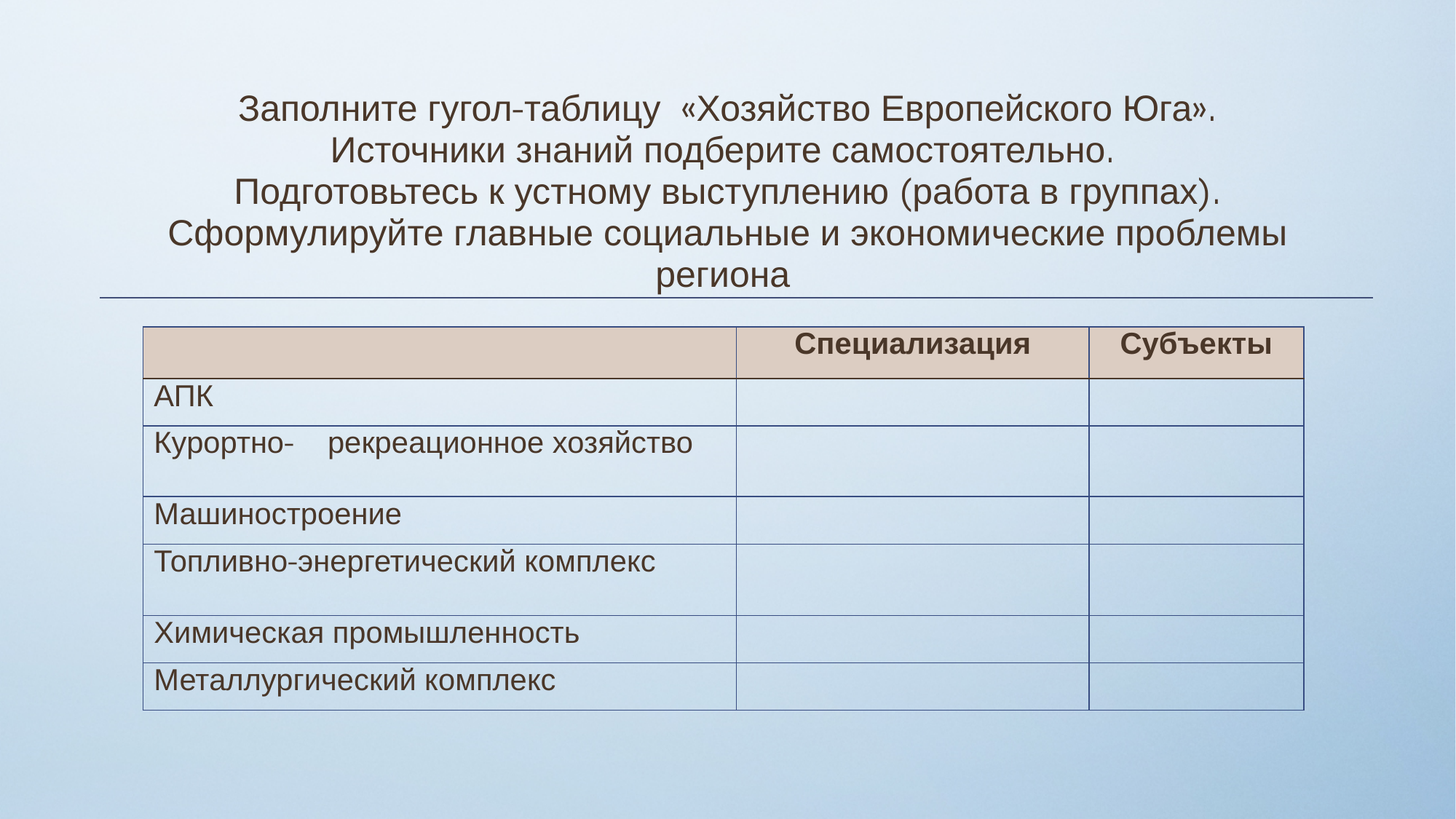

Заполните гугол-таблицу  «Хозяйство Европейского Юга».
Источники знаний подберите самостоятельно.
Подготовьтесь к устному выступлению (работа в группах). Сформулируйте главные социальные и экономические проблемы региона
|  | Специализация | Субъекты |
| --- | --- | --- |
| АПК |  |  |
| Курортно- рекреационное хозяйство |  |  |
| Машиностроение |  |  |
| Топливно-энергетический комплекс |  |  |
| Химическая промышленность |  |  |
| Металлургический комплекс |  |  |